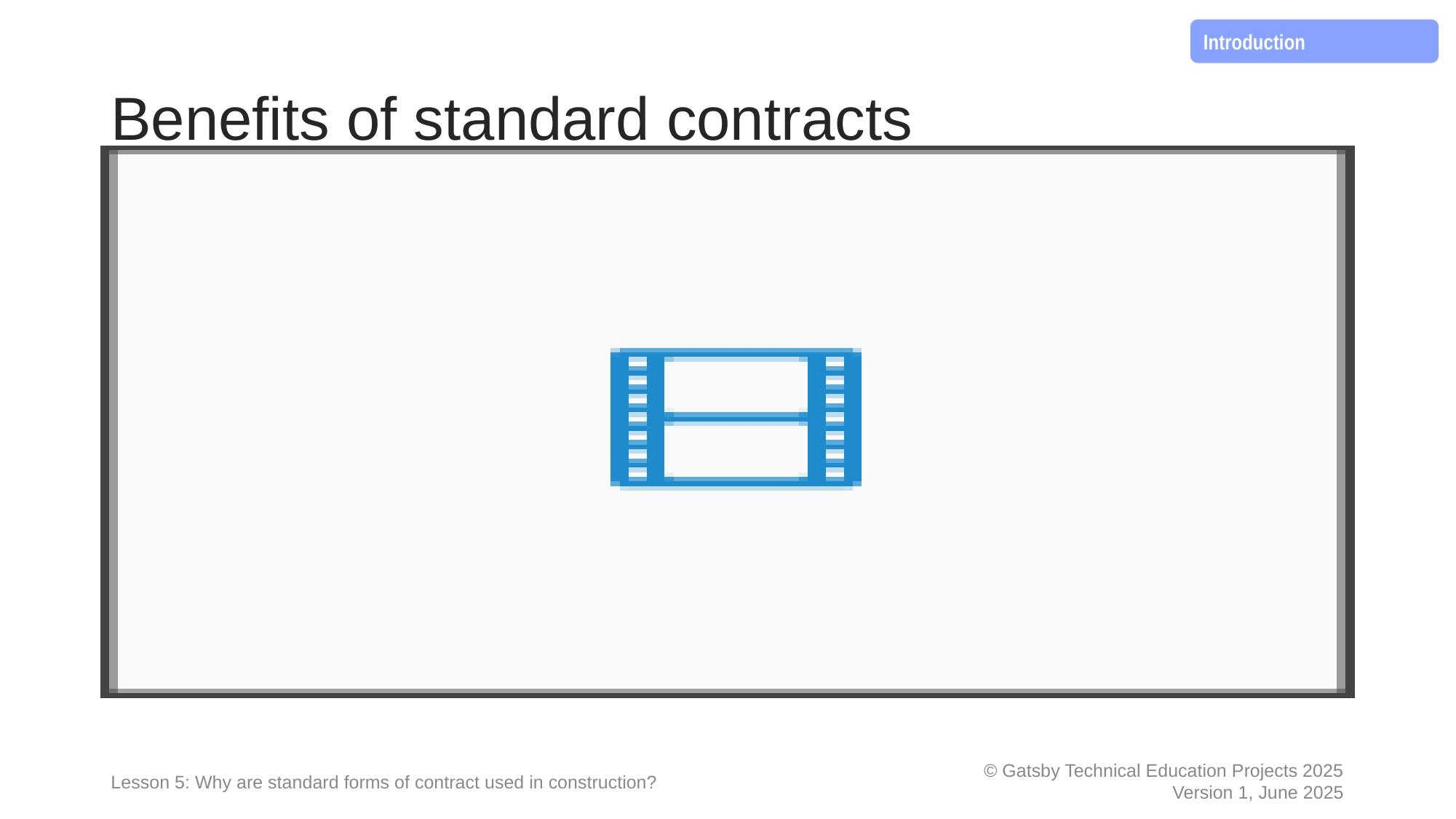

Introduction
# Benefits of standard contracts

Since standard contracts are widely used and understood across the industry, all parties involved are familiar with the terms, reducing the chances of misunderstandings.
They save time and money by streamlining the contract negotiation process. Instead of drafting new terms for every project, parties can rely on an established framework.
Standard contracts clearly outline how risks are allocated between parties. This makes it easier to manage commercial risks and avoid unexpected costs.
Standard contracts provide clear procedures for resolving disputes. This helps avoid lengthy legal battles, saving both time and resources.
Lesson 5: Why are standard forms of contract used in construction?